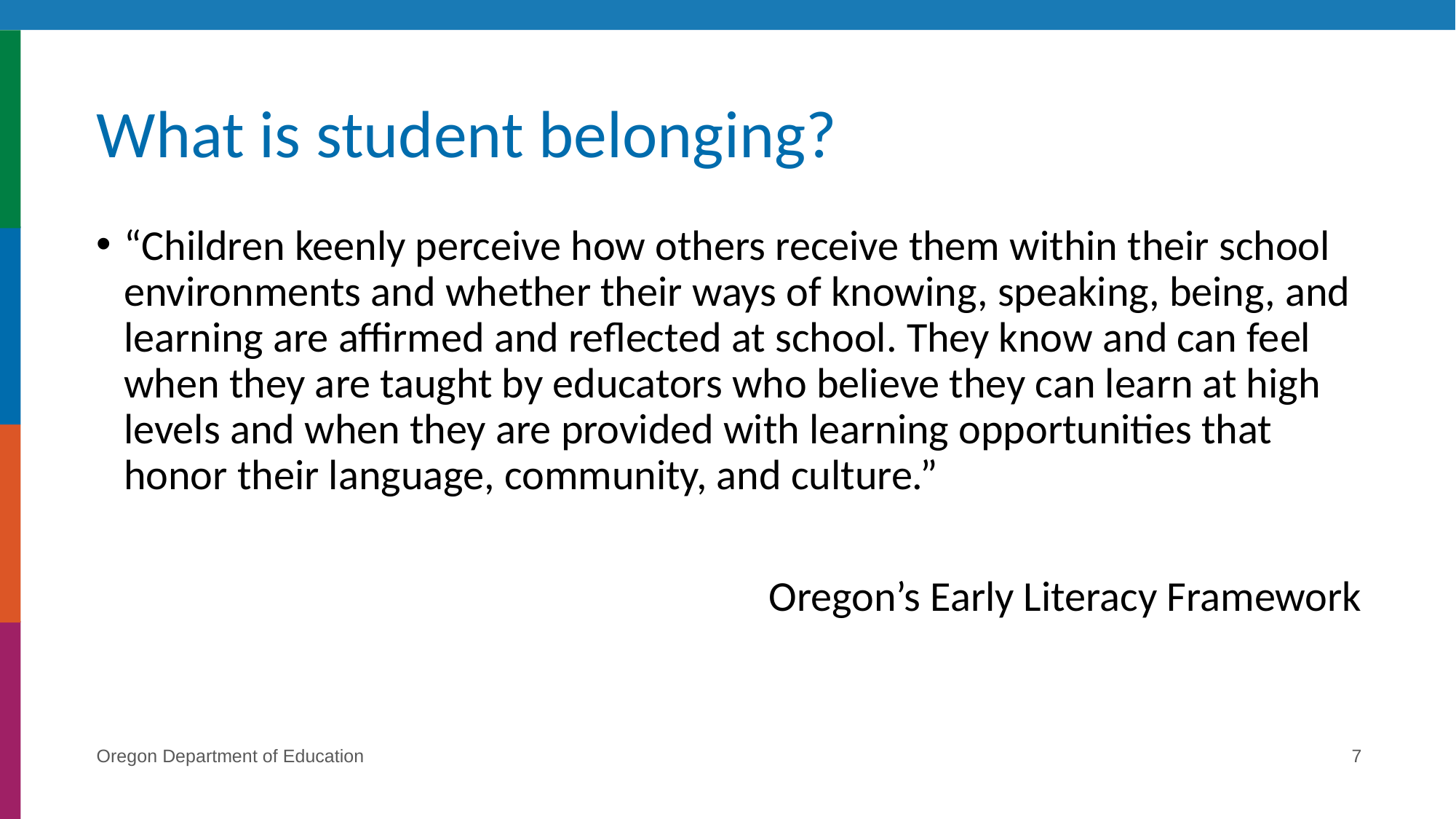

# What is student belonging?
“Children keenly perceive how others receive them within their school environments and whether their ways of knowing, speaking, being, and learning are affirmed and reflected at school. They know and can feel when they are taught by educators who believe they can learn at high levels and when they are provided with learning opportunities that honor their language, community, and culture.”

Oregon’s Early Literacy Framework
Oregon Department of Education
7